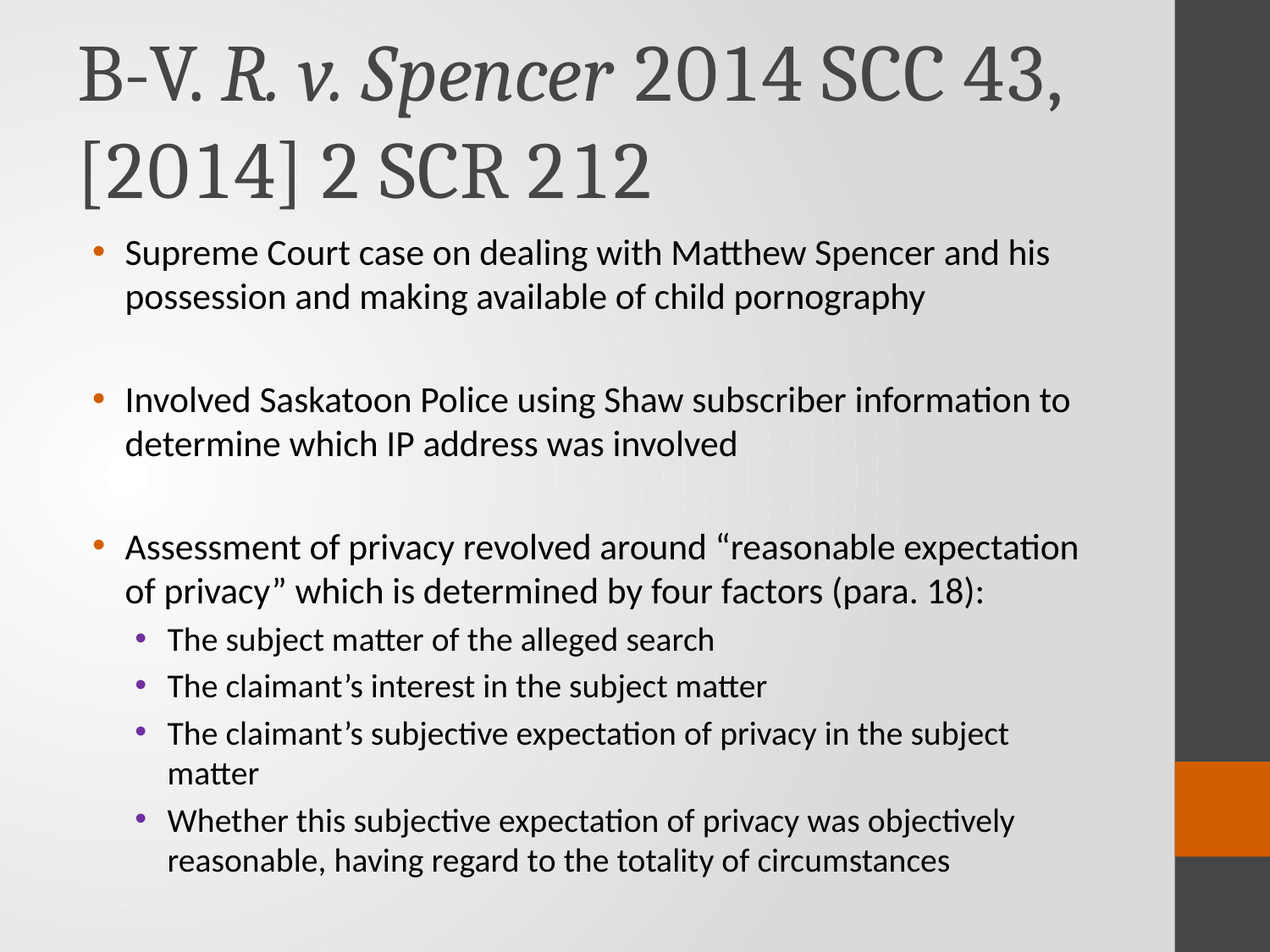

# B-V. R. v. Spencer 2014 SCC 43, [2014] 2 SCR 212
Supreme Court case on dealing with Matthew Spencer and his possession and making available of child pornography

Involved Saskatoon Police using Shaw subscriber information to determine which IP address was involved

Assessment of privacy revolved around “reasonable expectation of privacy” which is determined by four factors (para. 18):
The subject matter of the alleged search
The claimant’s interest in the subject matter
The claimant’s subjective expectation of privacy in the subject matter
Whether this subjective expectation of privacy was objectively reasonable, having regard to the totality of circumstances